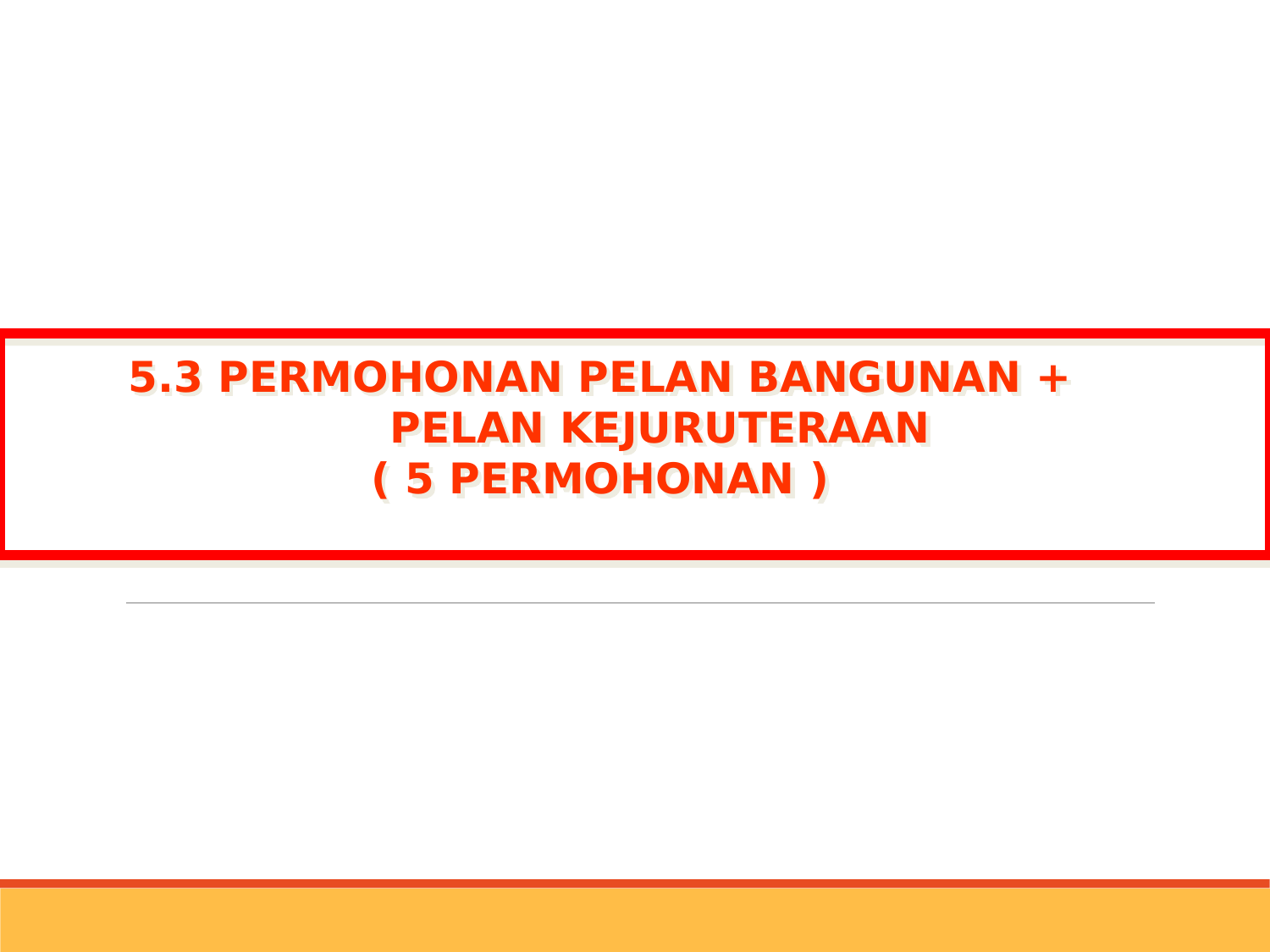

5.3 PERMOHONAN PELAN BANGUNAN + PELAN KEJURUTERAAN
( 5 PERMOHONAN )